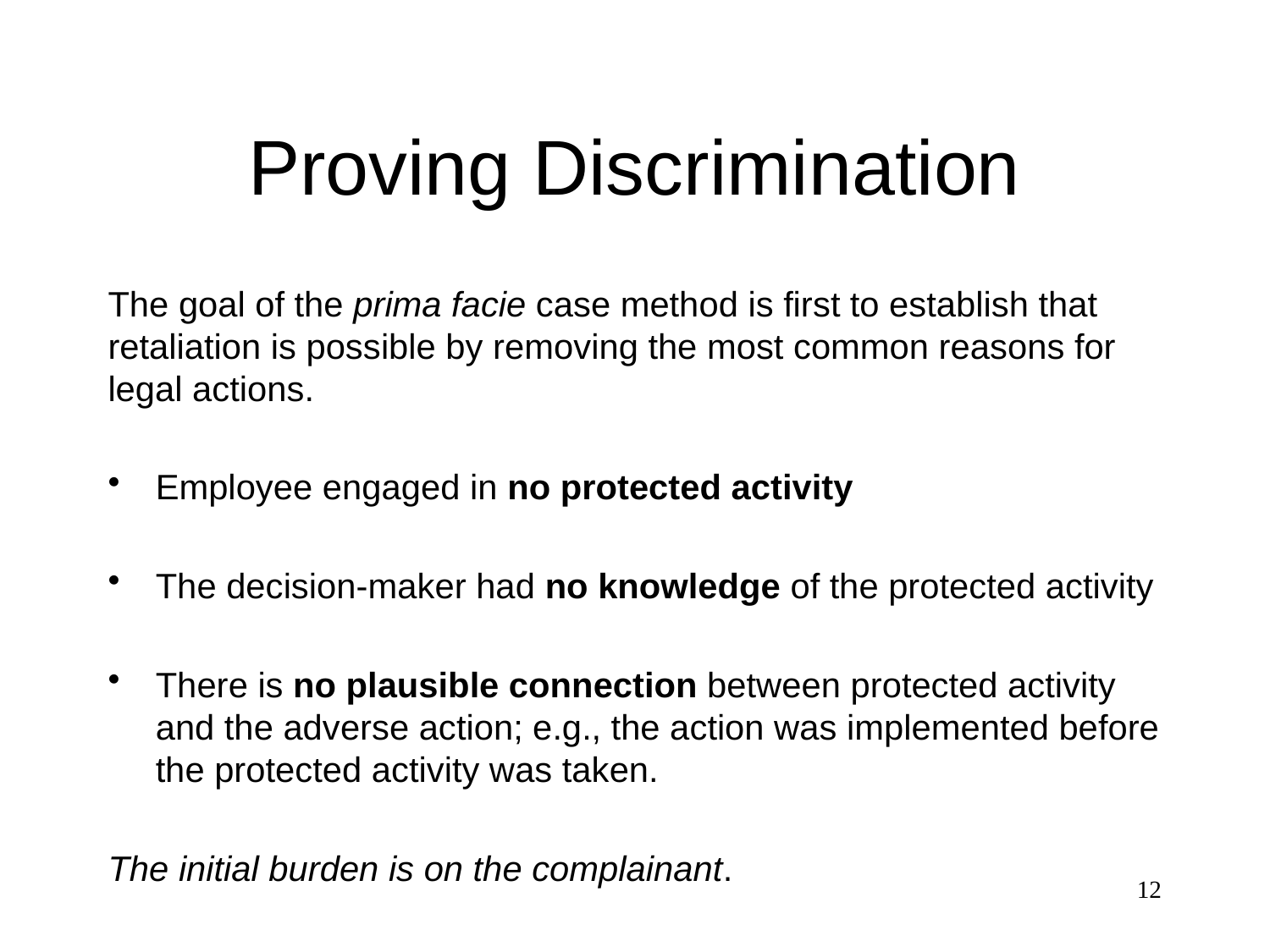

# Proving Discrimination
The goal of the prima facie case method is first to establish that retaliation is possible by removing the most common reasons for legal actions.

Employee engaged in no protected activity

The decision-maker had no knowledge of the protected activity

There is no plausible connection between protected activity and the adverse action; e.g., the action was implemented before the protected activity was taken.

The initial burden is on the complainant.
12